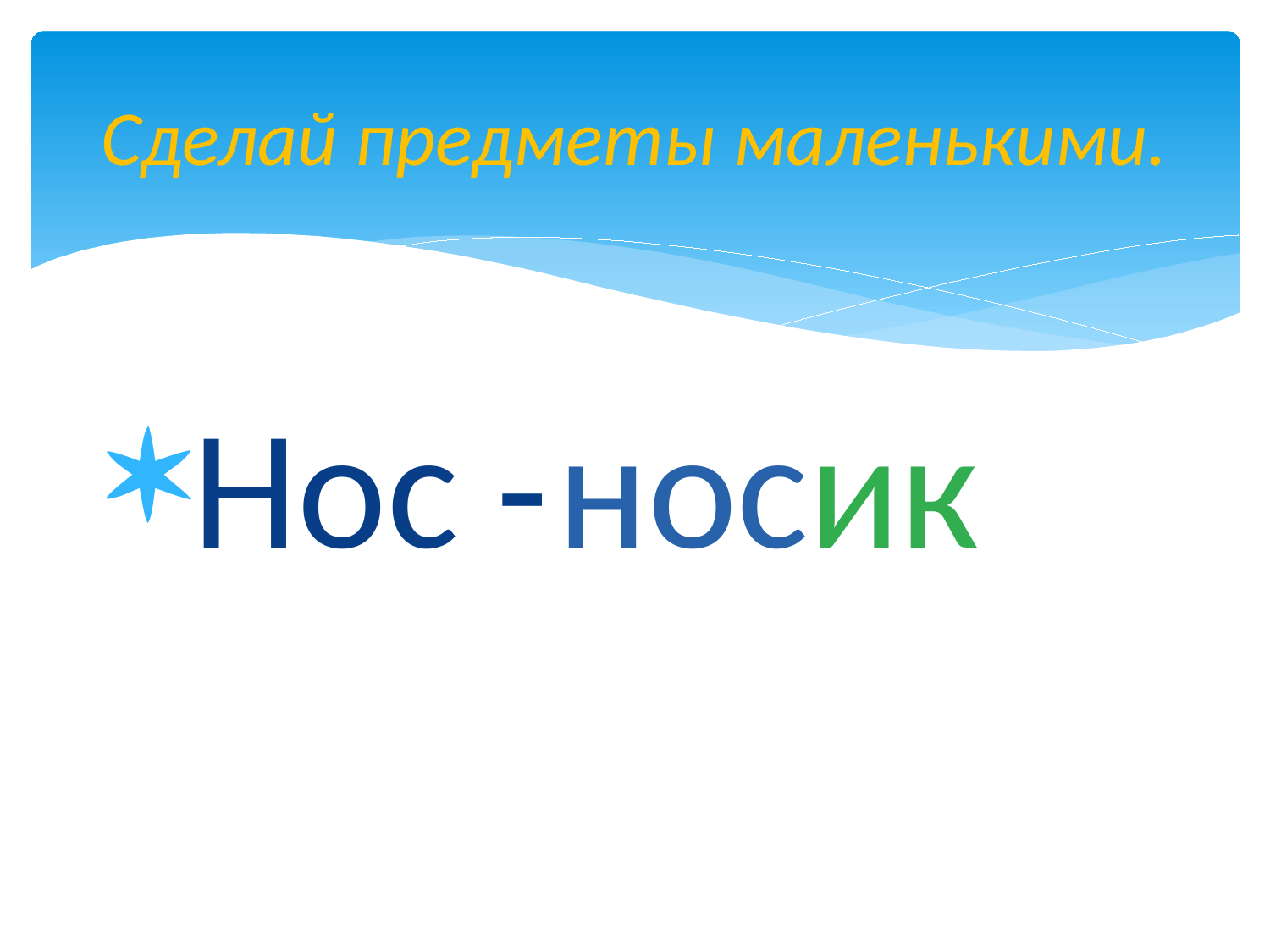

# Сделай предметы маленькими.
Нос -
носик